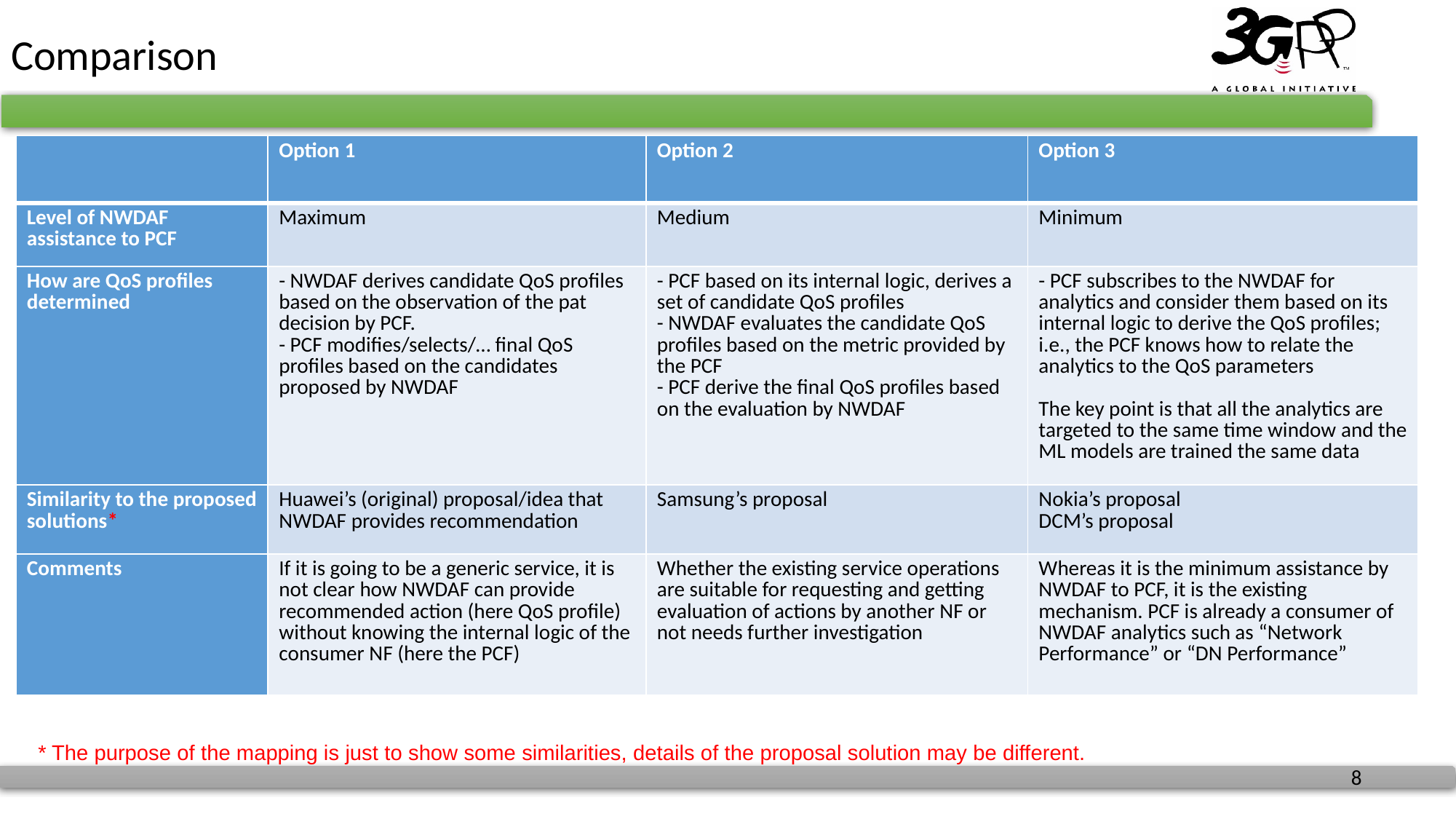

# Comparison
|  | Option 1 | Option 2 | Option 3 |
| --- | --- | --- | --- |
| Level of NWDAF assistance to PCF | Maximum | Medium | Minimum |
| How are QoS profiles determined | - NWDAF derives candidate QoS profiles based on the observation of the pat decision by PCF. - PCF modifies/selects/… final QoS profiles based on the candidates proposed by NWDAF | - PCF based on its internal logic, derives a set of candidate QoS profiles - NWDAF evaluates the candidate QoS profiles based on the metric provided by the PCF - PCF derive the final QoS profiles based on the evaluation by NWDAF | - PCF subscribes to the NWDAF for analytics and consider them based on its internal logic to derive the QoS profiles; i.e., the PCF knows how to relate the analytics to the QoS parameters The key point is that all the analytics are targeted to the same time window and the ML models are trained the same data |
| Similarity to the proposed solutions\* | Huawei’s (original) proposal/idea that NWDAF provides recommendation | Samsung’s proposal | Nokia’s proposal DCM’s proposal |
| Comments | If it is going to be a generic service, it is not clear how NWDAF can provide recommended action (here QoS profile) without knowing the internal logic of the consumer NF (here the PCF) | Whether the existing service operations are suitable for requesting and getting evaluation of actions by another NF or not needs further investigation | Whereas it is the minimum assistance by NWDAF to PCF, it is the existing mechanism. PCF is already a consumer of NWDAF analytics such as “Network Performance” or “DN Performance” |
* The purpose of the mapping is just to show some similarities, details of the proposal solution may be different.